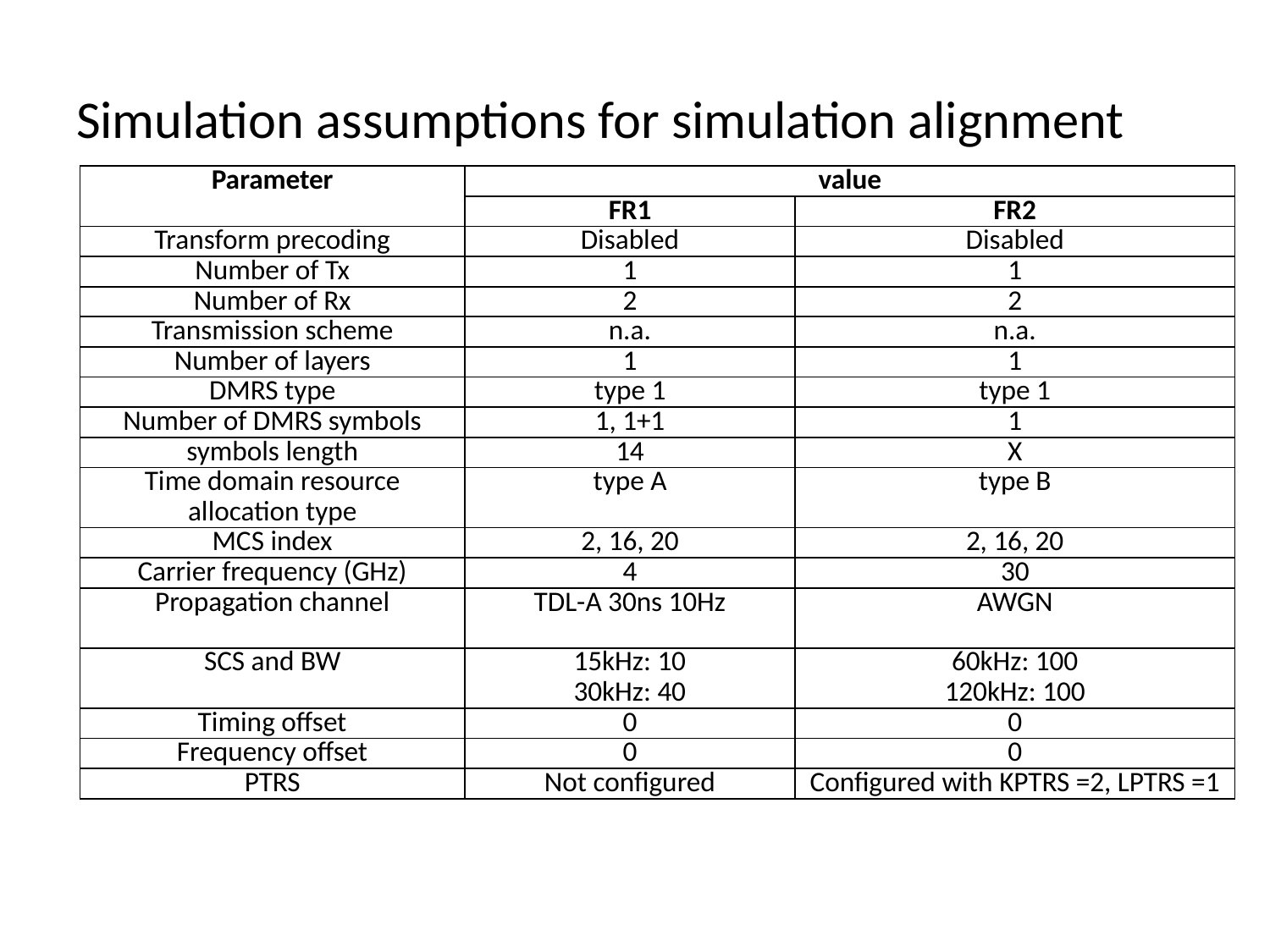

# Simulation assumptions for simulation alignment
| Parameter | value |  |
| --- | --- | --- |
|  | FR1 | FR2 |
| Transform precoding | Disabled | Disabled |
| Number of Tx | 1 | 1 |
| Number of Rx | 2 | 2 |
| Transmission scheme | n.a. | n.a. |
| Number of layers | 1 | 1 |
| DMRS type | type 1 | type 1 |
| Number of DMRS symbols | 1, 1+1 | 1 |
| symbols length | 14 | X |
| Time domain resource allocation type | type A | type B |
| MCS index | 2, 16, 20 | 2, 16, 20 |
| Carrier frequency (GHz) | 4 | 30 |
| Propagation channel | TDL-A 30ns 10Hz | AWGN |
| SCS and BW | 15kHz: 10 30kHz: 40 | 60kHz: 100 120kHz: 100 |
| Timing offset | 0 | 0 |
| Frequency offset | 0 | 0 |
| PTRS | Not configured | Configured with KPTRS =2, LPTRS =1 |